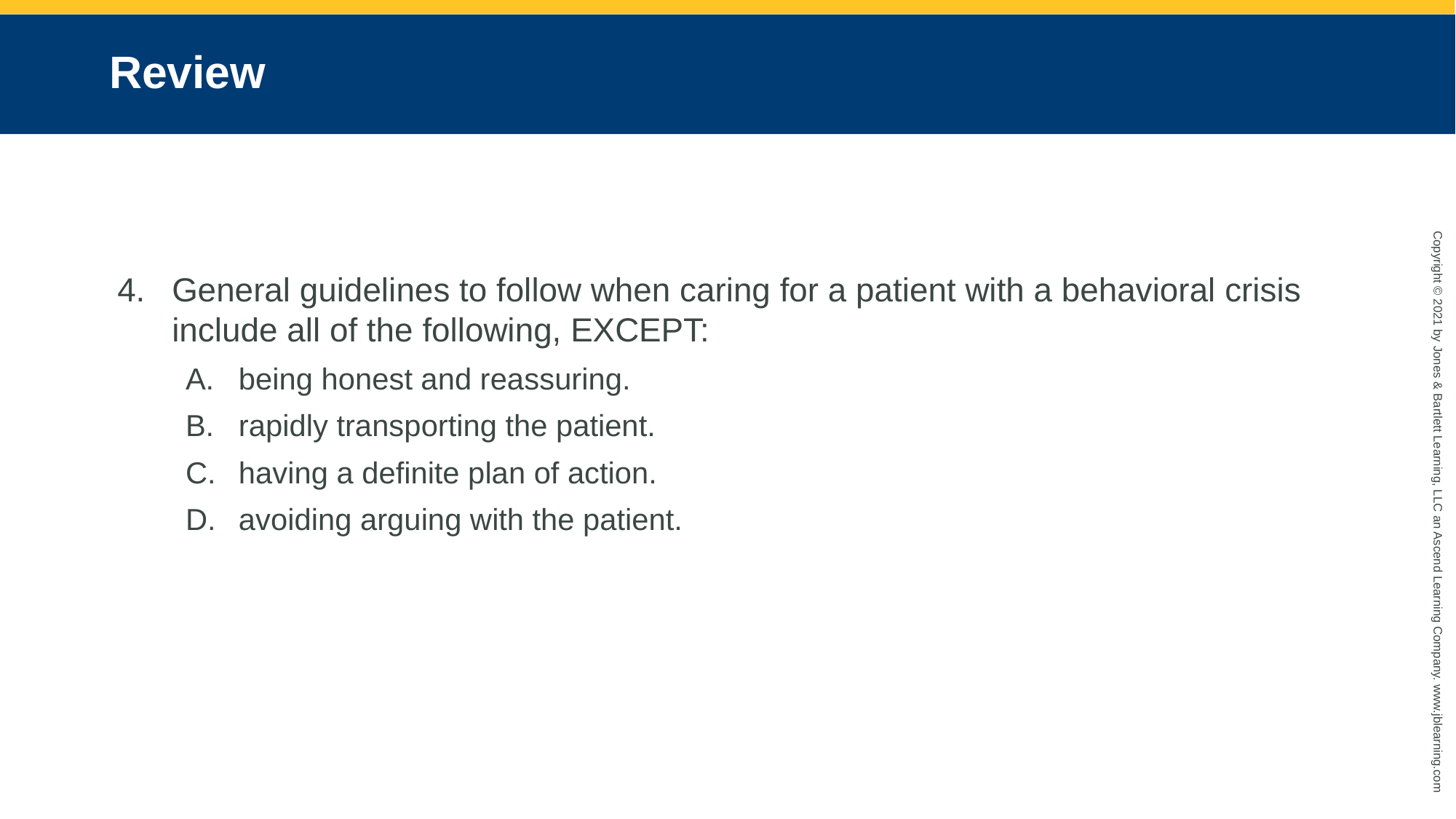

# Review
General guidelines to follow when caring for a patient with a behavioral crisis include all of the following, EXCEPT:
being honest and reassuring.
rapidly transporting the patient.
having a definite plan of action.
avoiding arguing with the patient.